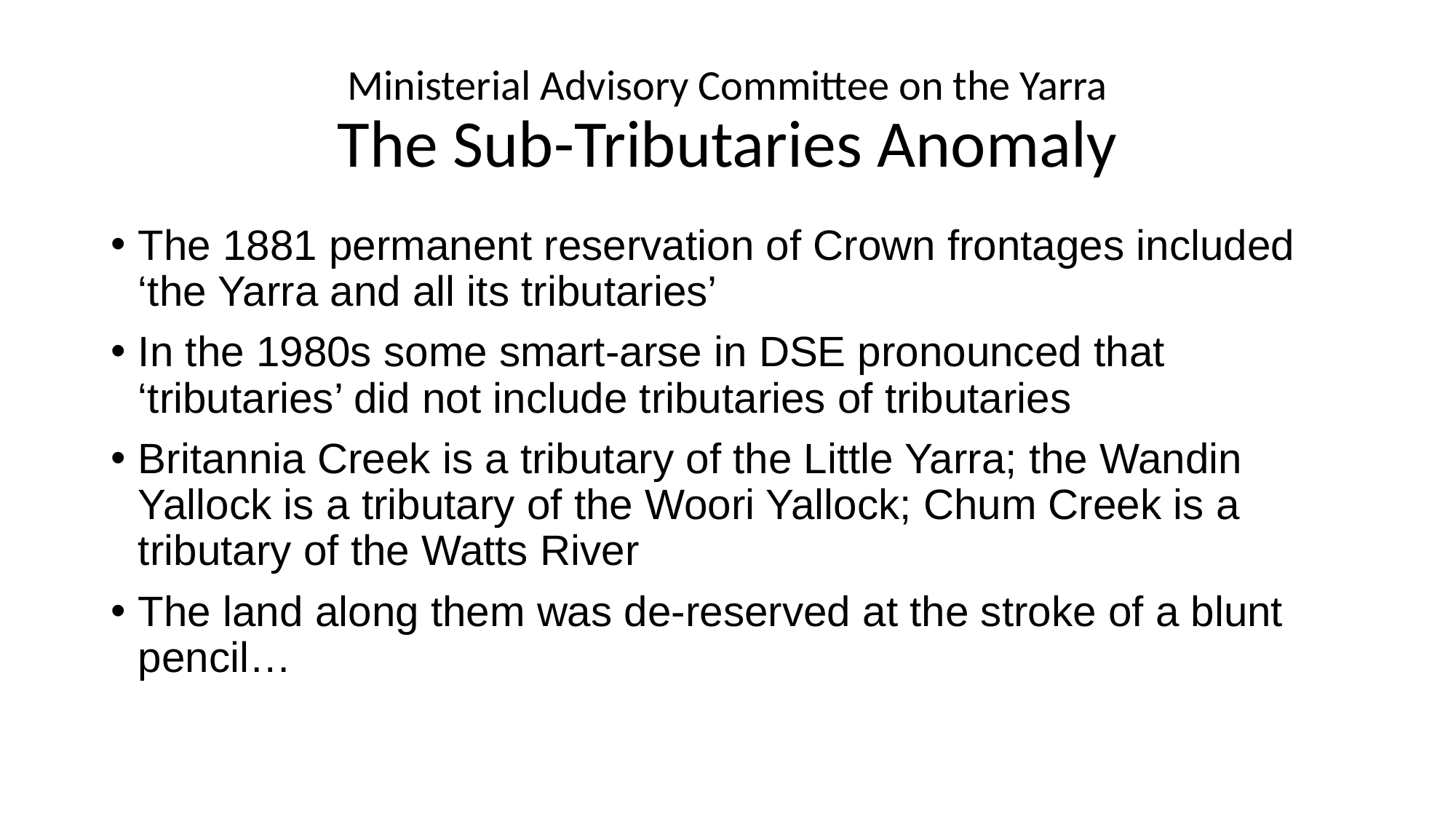

# Ministerial Advisory Committee on the Yarra The Sub-Tributaries Anomaly
The 1881 permanent reservation of Crown frontages included ‘the Yarra and all its tributaries’
In the 1980s some smart-arse in DSE pronounced that ‘tributaries’ did not include tributaries of tributaries
Britannia Creek is a tributary of the Little Yarra; the Wandin Yallock is a tributary of the Woori Yallock; Chum Creek is a tributary of the Watts River
The land along them was de-reserved at the stroke of a blunt pencil…